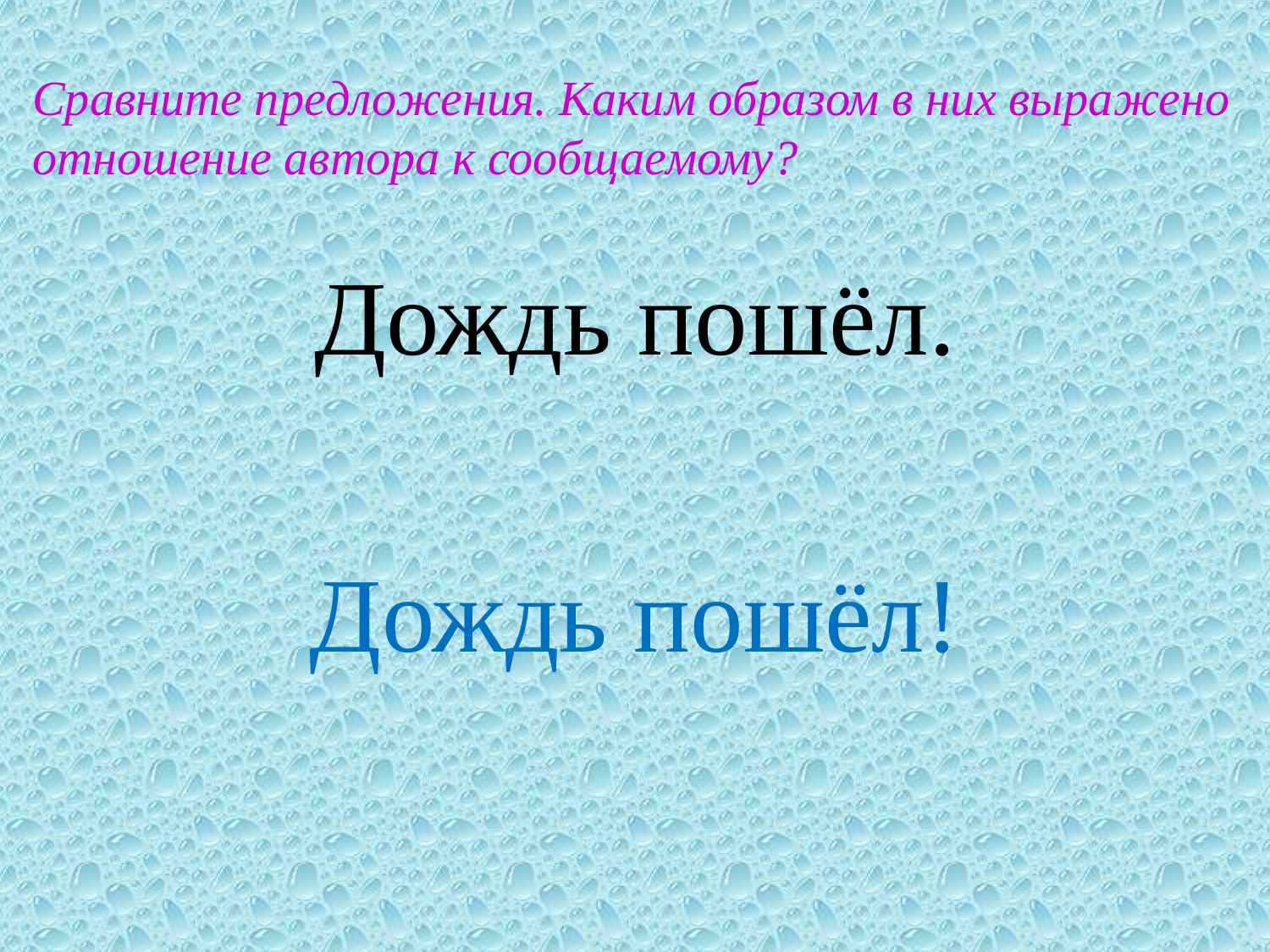

Сравните предложения. Каким образом в них выражено отношение автора к сообщаемому?
# Дождь пошёл.
Дождь пошёл!